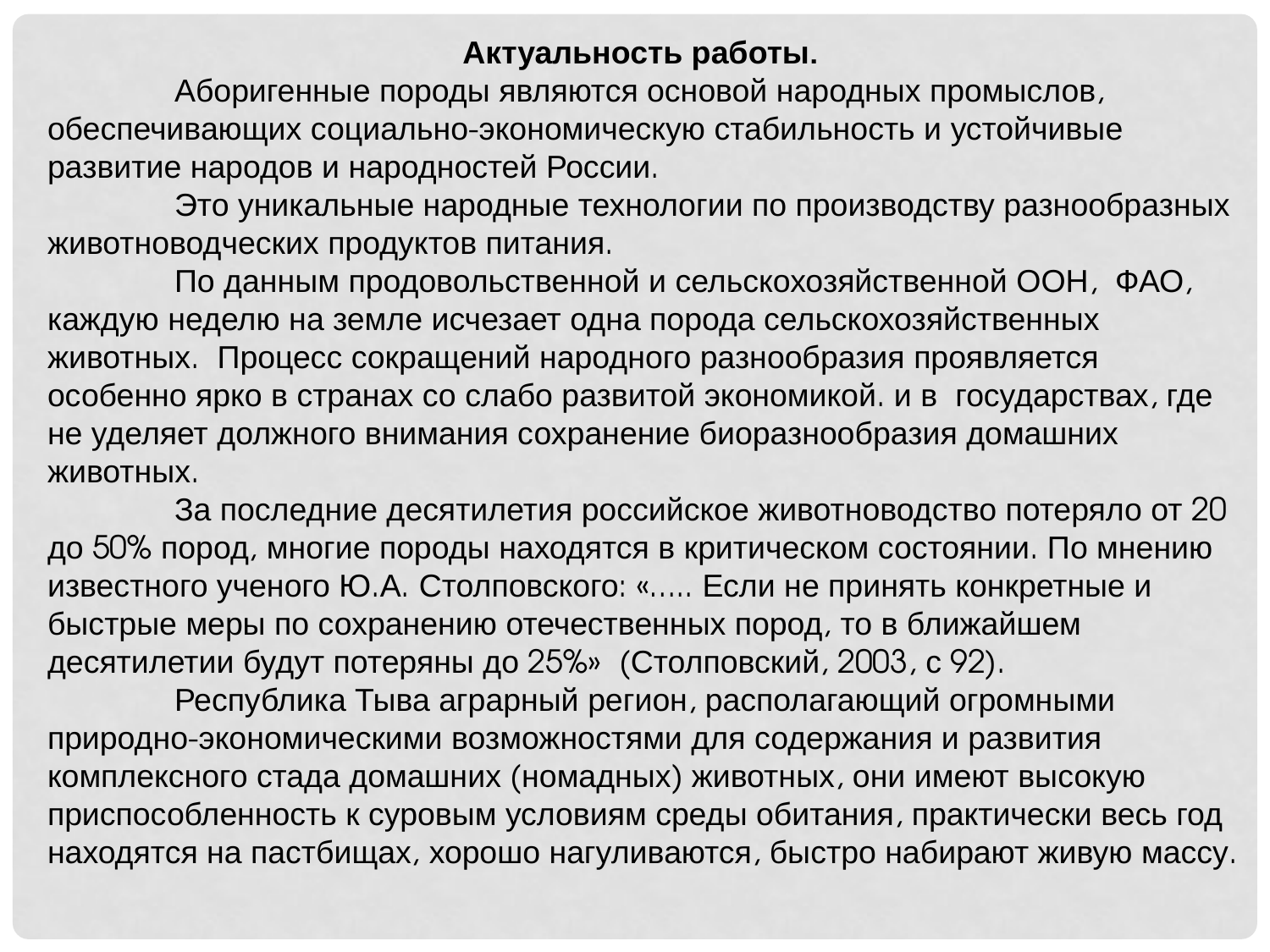

Актуальность работы.
	Аборигенные породы являются основой народных промыслов, обеспечивающих социально-экономическую стабильность и устойчивые развитие народов и народностей России.
	Это уникальные народные технологии по производству разнообразных  животноводческих продуктов питания.
	По данным продовольственной и сельскохозяйственной ООН,  ФАО, каждую неделю на земле исчезает одна порода сельскохозяйственных животных.  Процесс сокращений народного разнообразия проявляется особенно ярко в странах со слабо развитой экономикой. и в  государствах, где не уделяет должного внимания сохранение биоразнообразия домашних животных.
	За последние десятилетия российское животноводство потеряло от 20 до 50% пород, многие породы находятся в критическом состоянии. По мнению известного ученого Ю.А. Столповского: «….. Если не принять конкретные и быстрые меры по сохранению отечественных пород, то в ближайшем десятилетии будут потеряны до 25%»  (Столповский, 2003, с 92).
	Республика Тыва аграрный регион, располагающий огромными природно-экономическими возможностями для содержания и развития комплексного стада домашних (номадных) животных, они имеют высокую приспособленность к суровым условиям среды обитания, практически весь год находятся на пастбищах, хорошо нагуливаются, быстро набирают живую массу.